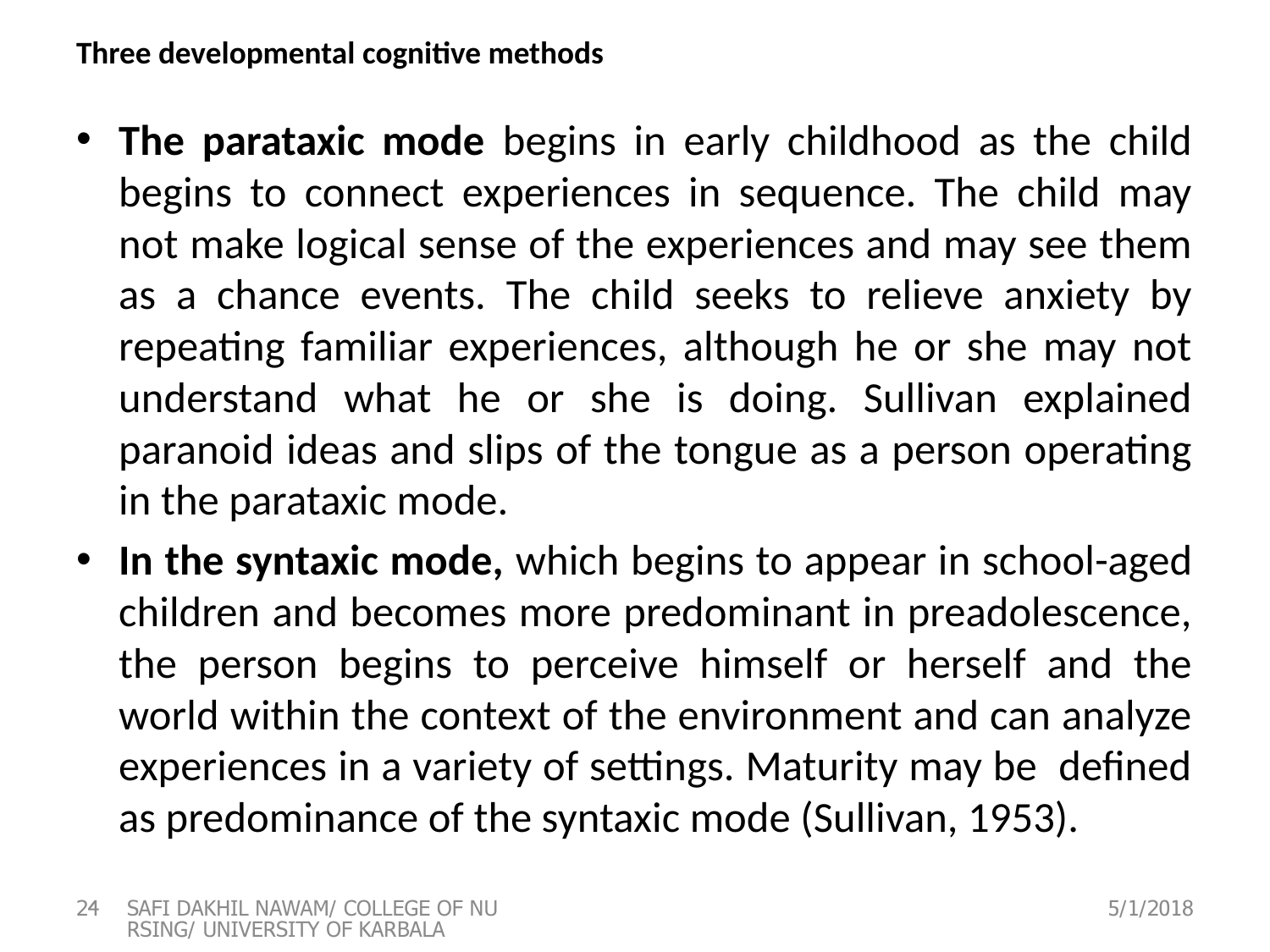

# Three developmental cognitive methods
The parataxic mode begins in early childhood as the child begins to connect experiences in sequence. The child may not make logical sense of the experiences and may see them as a chance events. The child seeks to relieve anxiety by repeating familiar experiences, although he or she may not understand what he or she is doing. Sullivan explained paranoid ideas and slips of the tongue as a person operating in the parataxic mode.
In the syntaxic mode, which begins to appear in school-aged children and becomes more predominant in preadolescence, the person begins to perceive himself or herself and the world within the context of the environment and can analyze experiences in a variety of settings. Maturity may be  defined as predominance of the syntaxic mode (Sullivan, 1953).

24
SAFI DAKHIL NAWAM/ COLLEGE OF NURSING/ UNIVERSITY OF KARBALA
5/1/2018